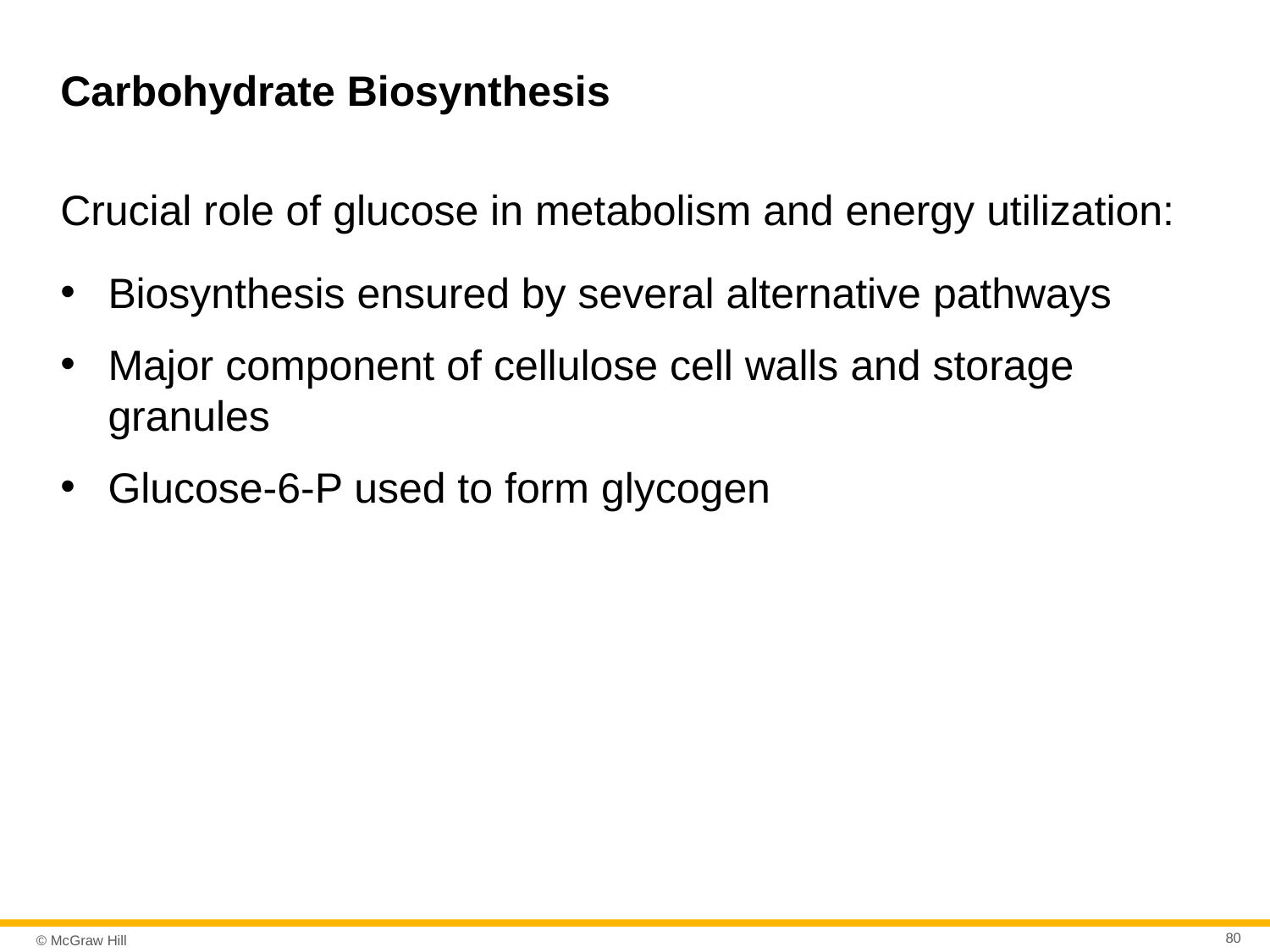

# Carbohydrate Biosynthesis
Crucial role of glucose in metabolism and energy utilization:
Biosynthesis ensured by several alternative pathways
Major component of cellulose cell walls and storage granules
Glucose-6-P used to form glycogen